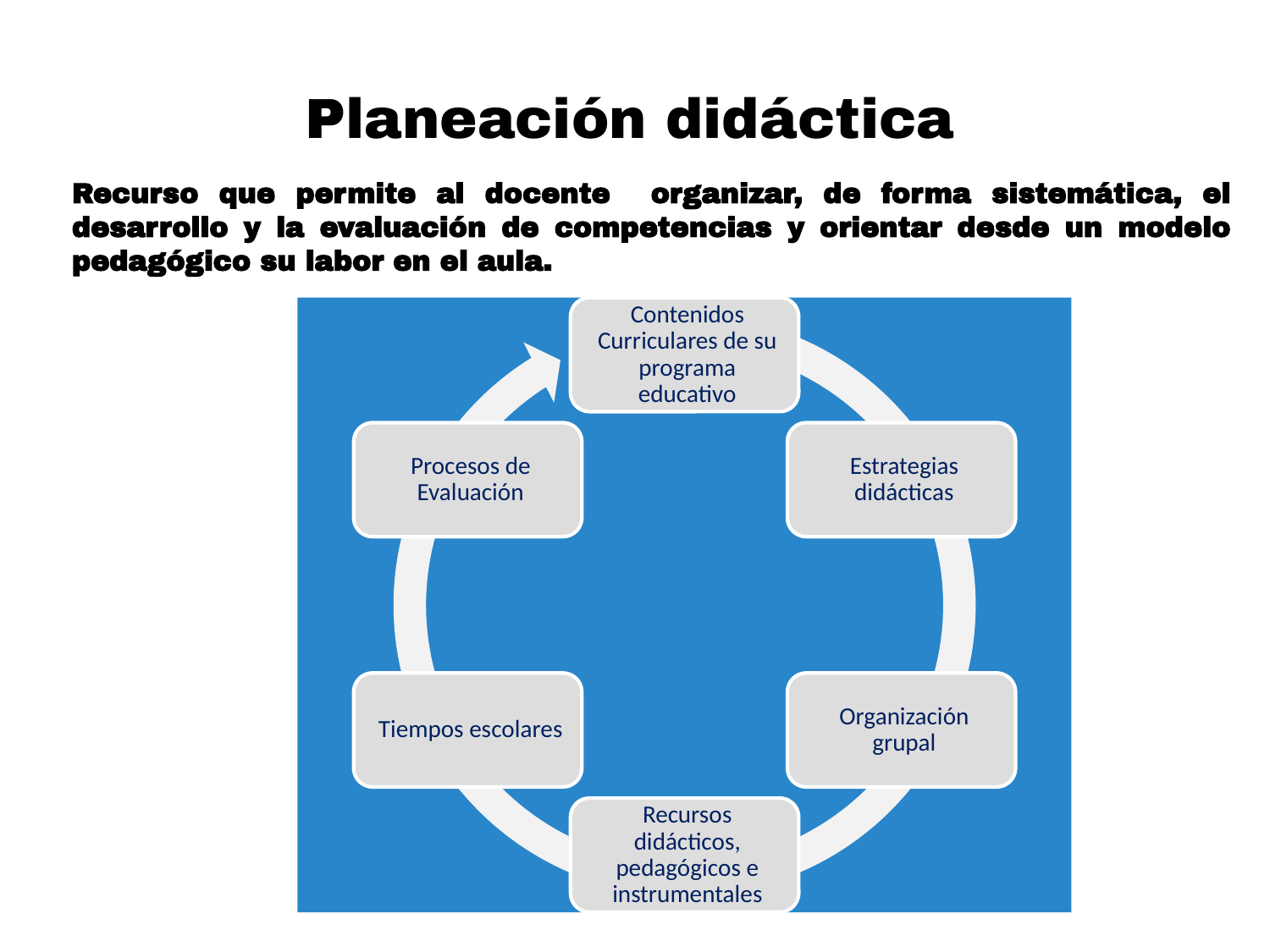

Planeación didáctica
Recurso que permite al docente  organizar, de forma sistemática, el desarrollo y la evaluación de competencias y orientar desde un modelo pedagógico su labor en el aula.

Contenidos Curriculares de su programa educativo
Estrategias didácticas
Organización grupal
Recursos didácticos, pedagógicos e instrumentales
Tiempos escolares
Procesos de Evaluación